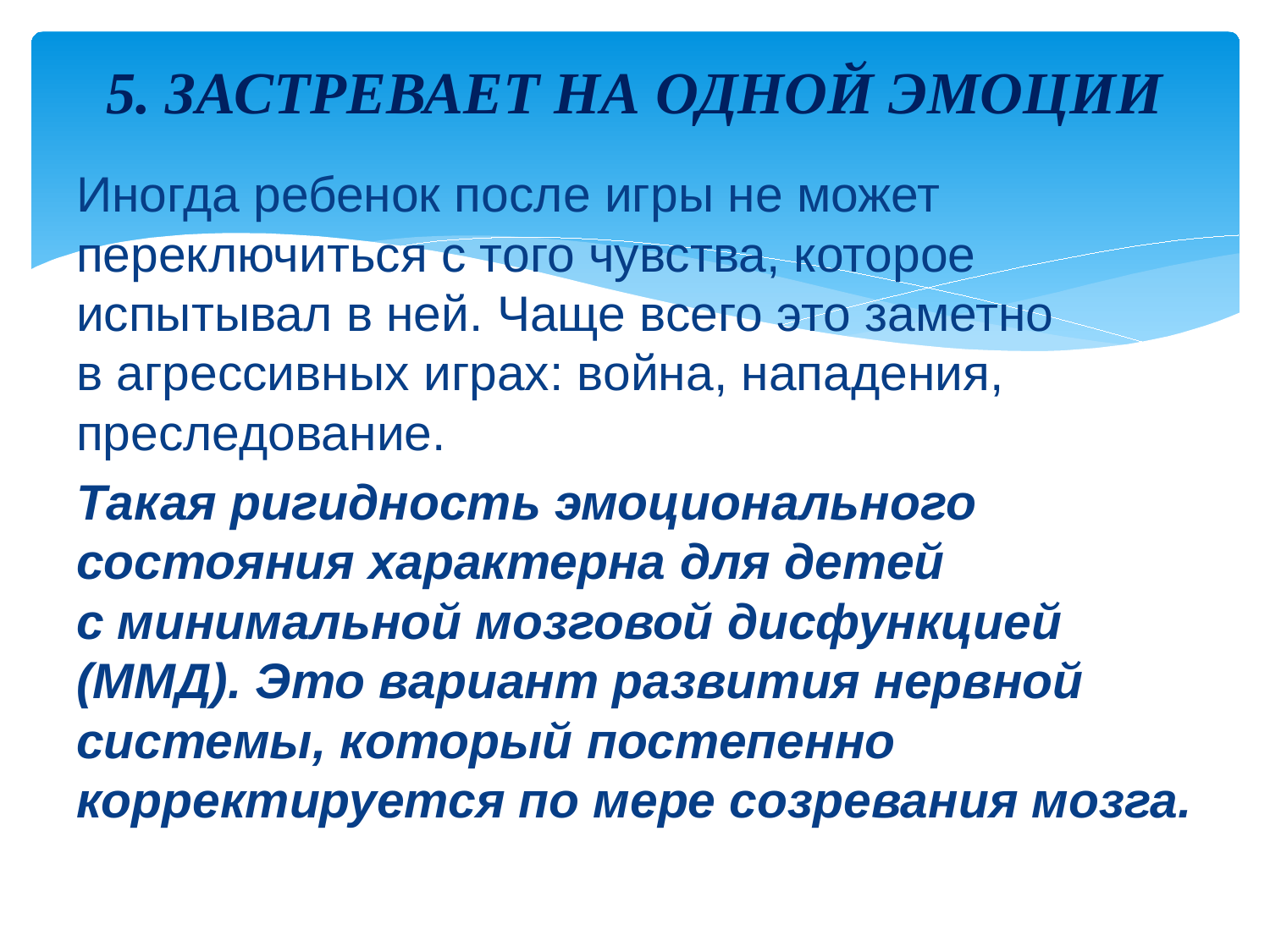

# 5. ЗАСТРЕВАЕТ НА ОДНОЙ ЭМОЦИИ
Иногда ребенок после игры не может переключиться с того чувства, которое испытывал в ней. Чаще всего это заметно в агрессивных играх: война, нападения, преследование.
Такая ригидность эмоционального состояния характерна для детей с минимальной мозговой дисфункцией (ММД). Это вариант развития нервной системы, который постепенно корректируется по мере созревания мозга.